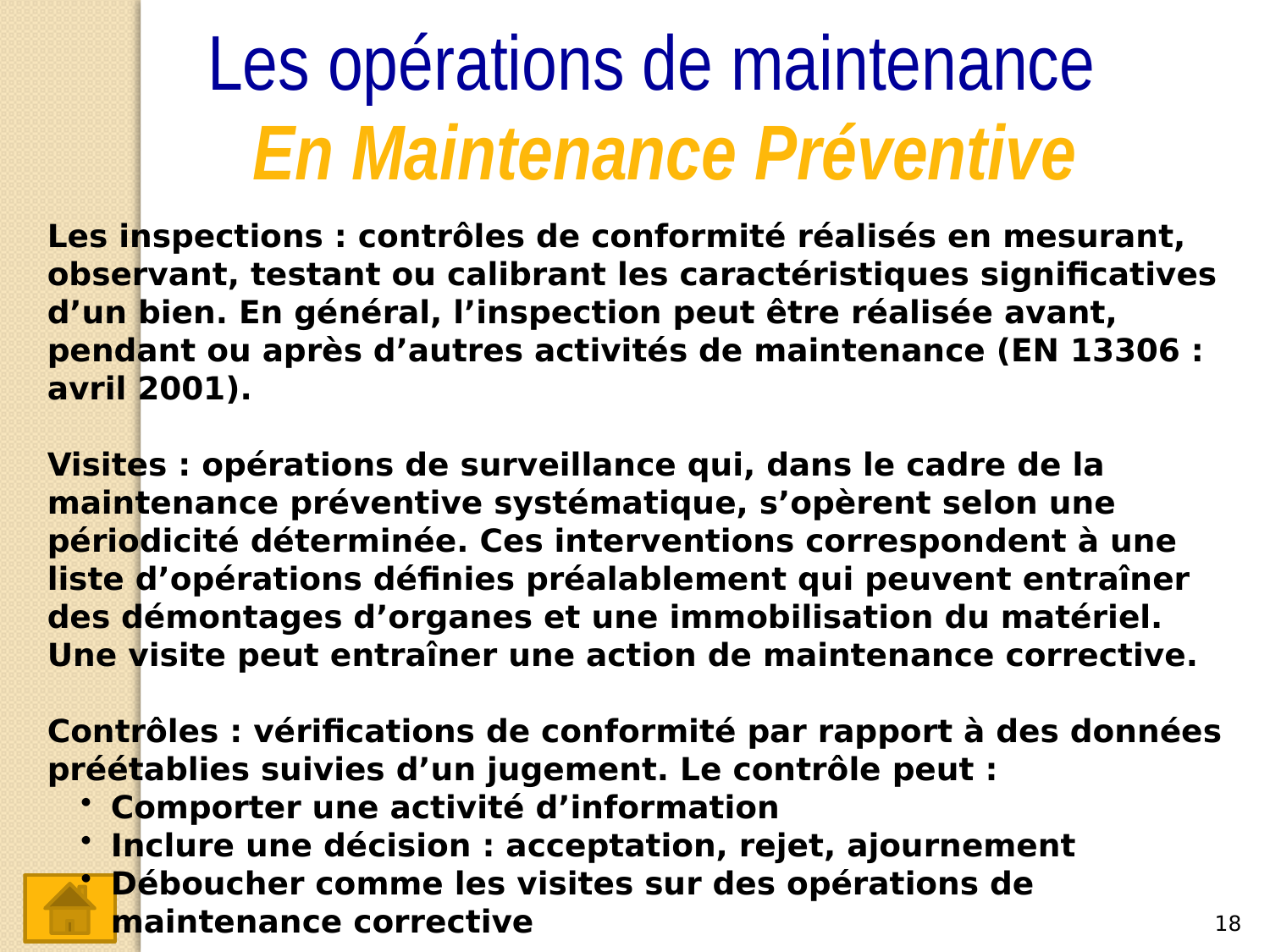

Les opérations de maintenance
En Maintenance Préventive
Les inspections : contrôles de conformité réalisés en mesurant, observant, testant ou calibrant les caractéristiques significatives d’un bien. En général, l’inspection peut être réalisée avant, pendant ou après d’autres activités de maintenance (EN 13306 : avril 2001).

Visites : opérations de surveillance qui, dans le cadre de la maintenance préventive systématique, s’opèrent selon une périodicité déterminée. Ces interventions correspondent à une liste d’opérations définies préalablement qui peuvent entraîner des démontages d’organes et une immobilisation du matériel. Une visite peut entraîner une action de maintenance corrective.

Contrôles : vérifications de conformité par rapport à des données préétablies suivies d’un jugement. Le contrôle peut :
Comporter une activité d’information
Inclure une décision : acceptation, rejet, ajournement
Déboucher comme les visites sur des opérations de maintenance corrective
18